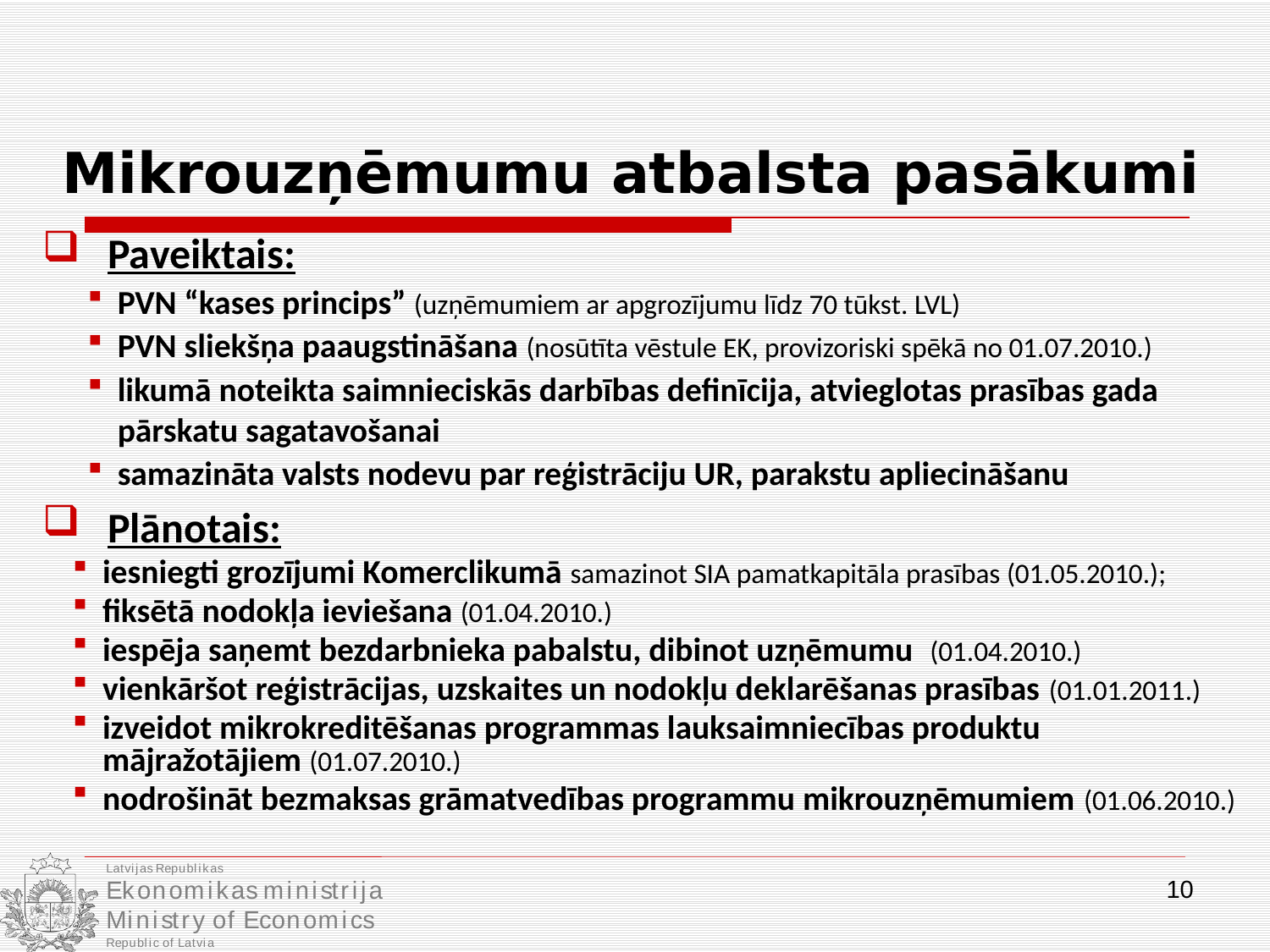

# Mikrouzņēmumu atbalsta pasākumi
Paveiktais:
PVN “kases princips” (uzņēmumiem ar apgrozījumu līdz 70 tūkst. LVL)
PVN sliekšņa paaugstināšana (nosūtīta vēstule EK, provizoriski spēkā no 01.07.2010.)
likumā noteikta saimnieciskās darbības definīcija, atvieglotas prasības gada pārskatu sagatavošanai
samazināta valsts nodevu par reģistrāciju UR, parakstu apliecināšanu
Plānotais:
iesniegti grozījumi Komerclikumā samazinot SIA pamatkapitāla prasības (01.05.2010.);
fiksētā nodokļa ieviešana (01.04.2010.)
iespēja saņemt bezdarbnieka pabalstu, dibinot uzņēmumu  (01.04.2010.)
vienkāršot reģistrācijas, uzskaites un nodokļu deklarēšanas prasības (01.01.2011.)
izveidot mikrokreditēšanas programmas lauksaimniecības produktu mājražotājiem (01.07.2010.)
nodrošināt bezmaksas grāmatvedības programmu mikrouzņēmumiem (01.06.2010.)
10